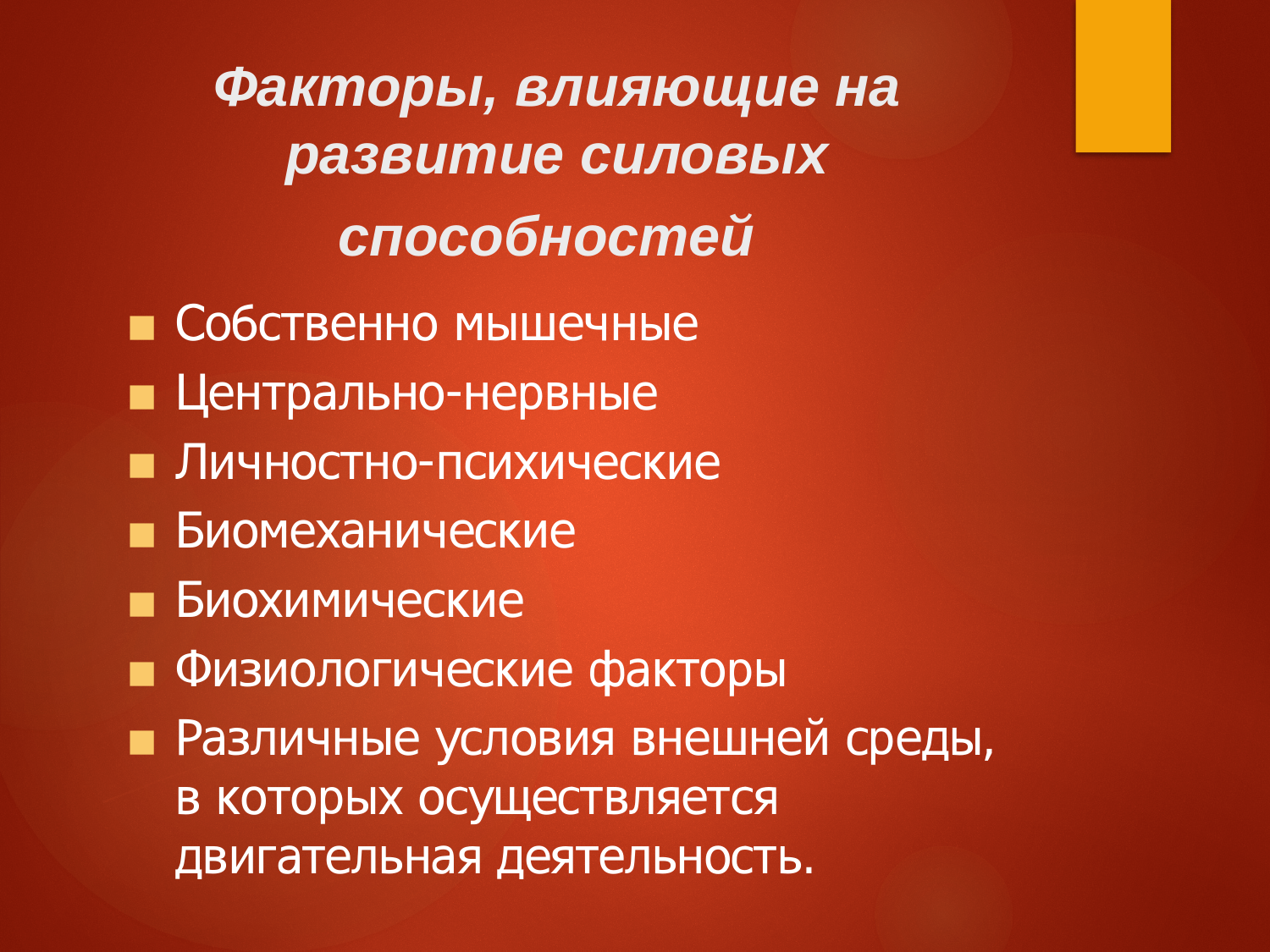

# Факторы, влияющие на развитие силовых способностей
Собственно мышечные
Центрально-нервные
Личностно-психические
Биомеханические
Биохимические
Физиологические факторы
Различные условия внешней среды, в которых осуществляется двигательная деятельность.